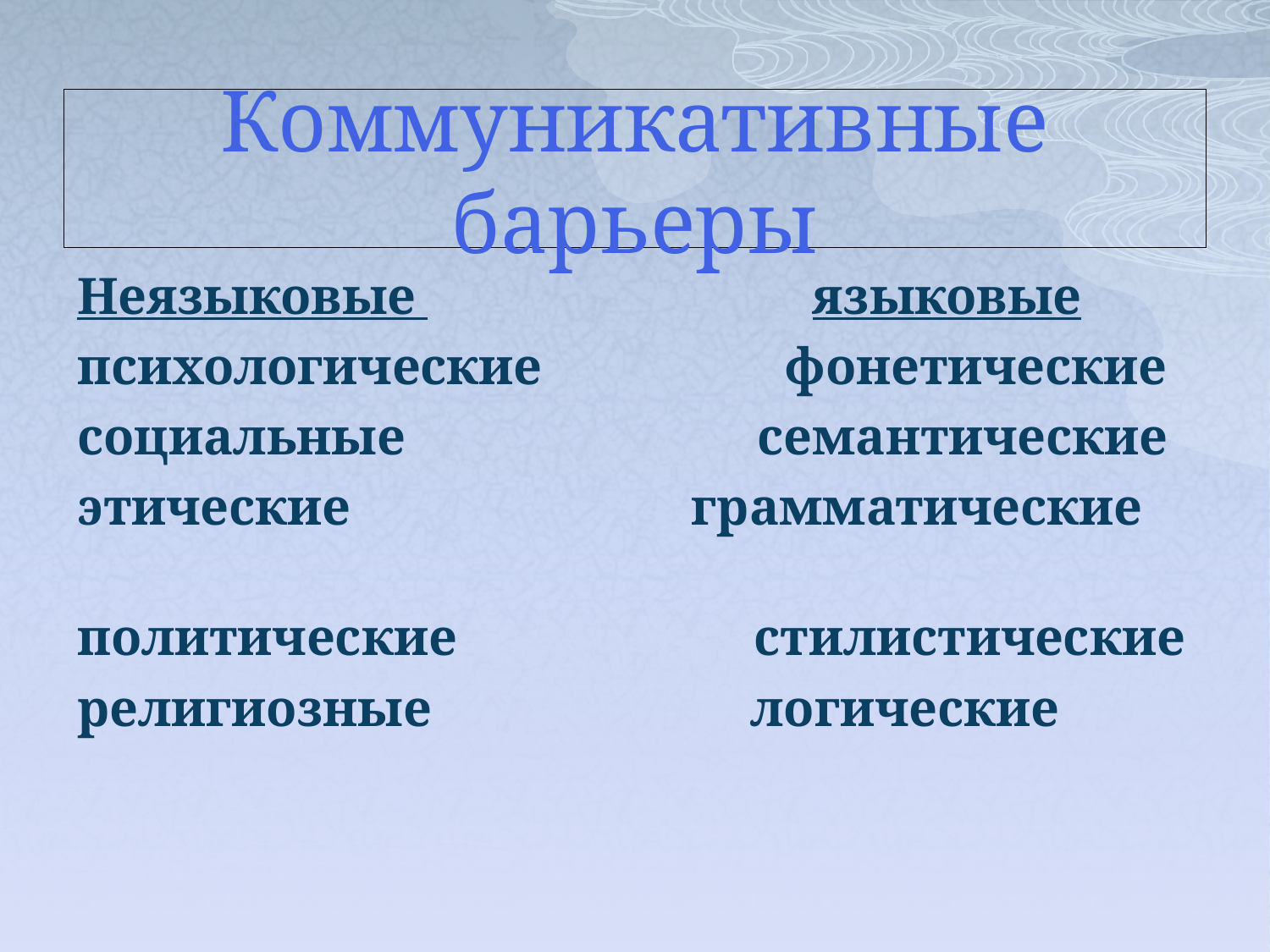

# Коммуникативные барьеры
Неязыковые                                    языковые
психологические                      фонетические
социальные                                семантические
этические                               грамматические
политические                           стилистические
религиозные                             логические